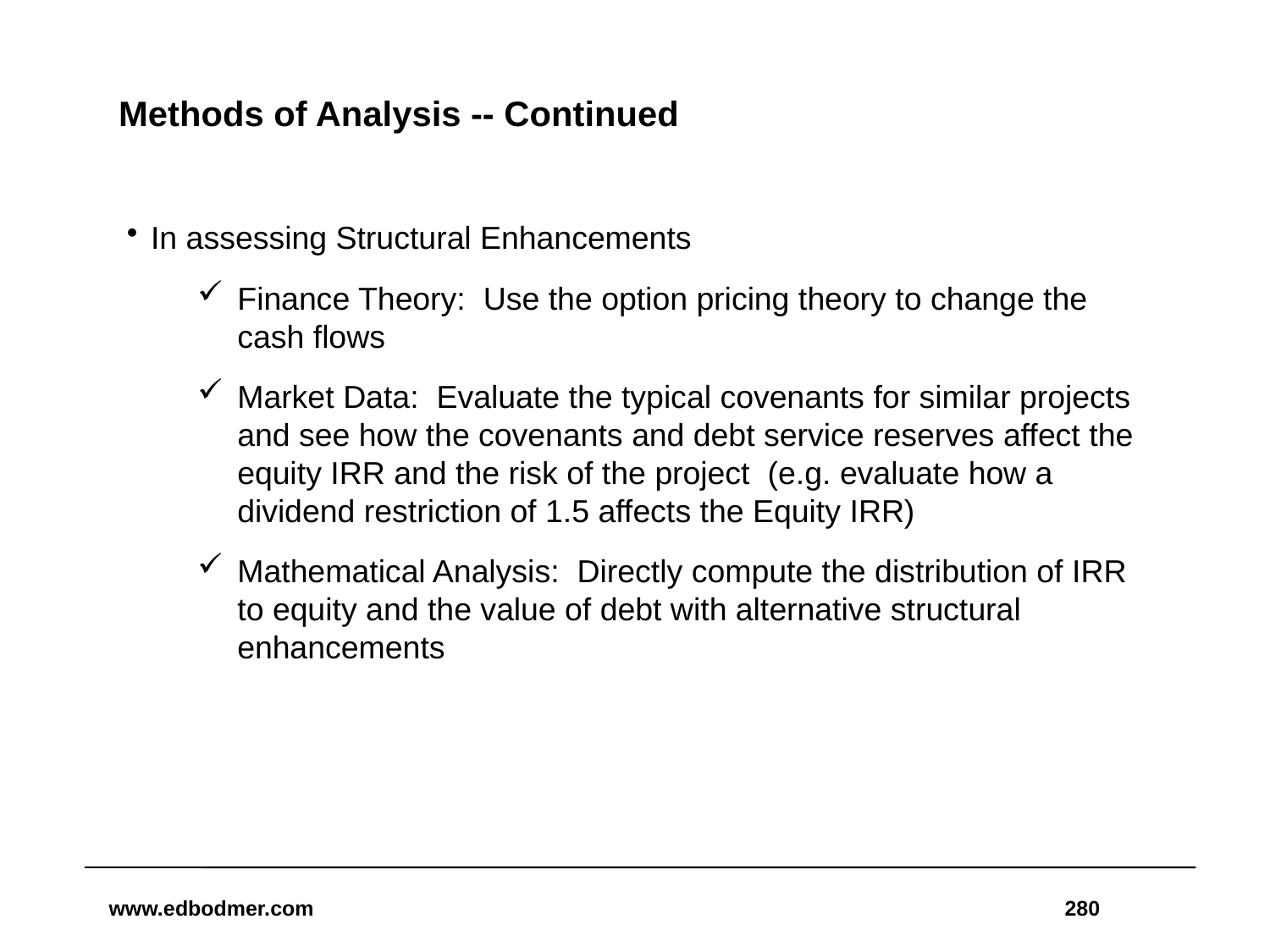

# Methods of Analysis -- Continued
In assessing Structural Enhancements
Finance Theory:  Use the option pricing theory to change the cash flows
Market Data:  Evaluate the typical covenants for similar projects and see how the covenants and debt service reserves affect the equity IRR and the risk of the project  (e.g. evaluate how a dividend restriction of 1.5 affects the Equity IRR)
Mathematical Analysis:  Directly compute the distribution of IRR to equity and the value of debt with alternative structural enhancements